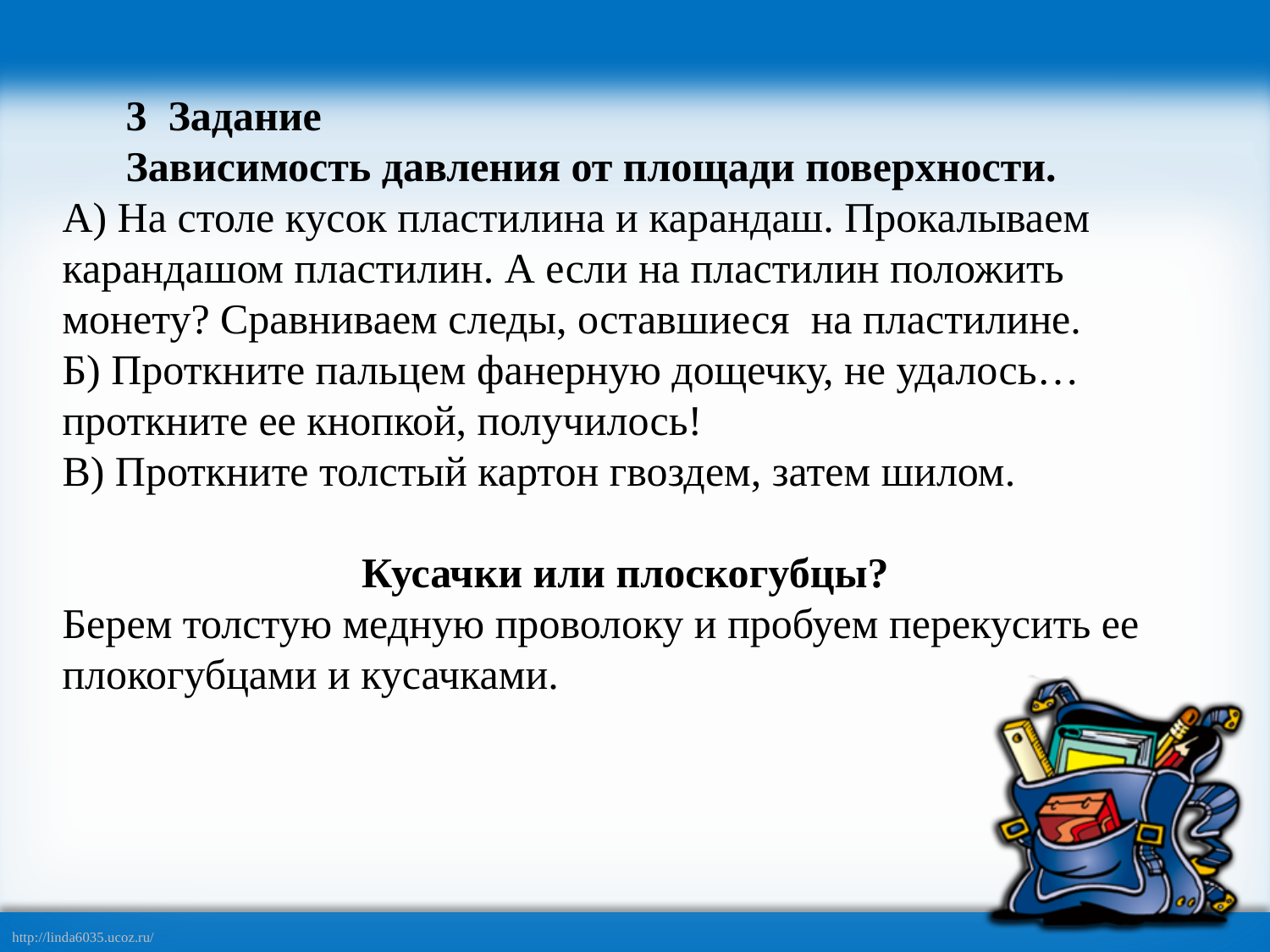

3  Задание
Зависимость давления от площади поверхности.
А) На столе кусок пластилина и карандаш. Прокалываем карандашом пластилин. А если на пластилин положить монету? Сравниваем следы, оставшиеся  на пластилине.
Б) Проткните пальцем фанерную дощечку, не удалось… проткните ее кнопкой, получилось!
В) Проткните толстый картон гвоздем, затем шилом.

Кусачки или плоскогубцы?
Берем толстую медную проволоку и пробуем перекусить ее плокогубцами и кусачками.